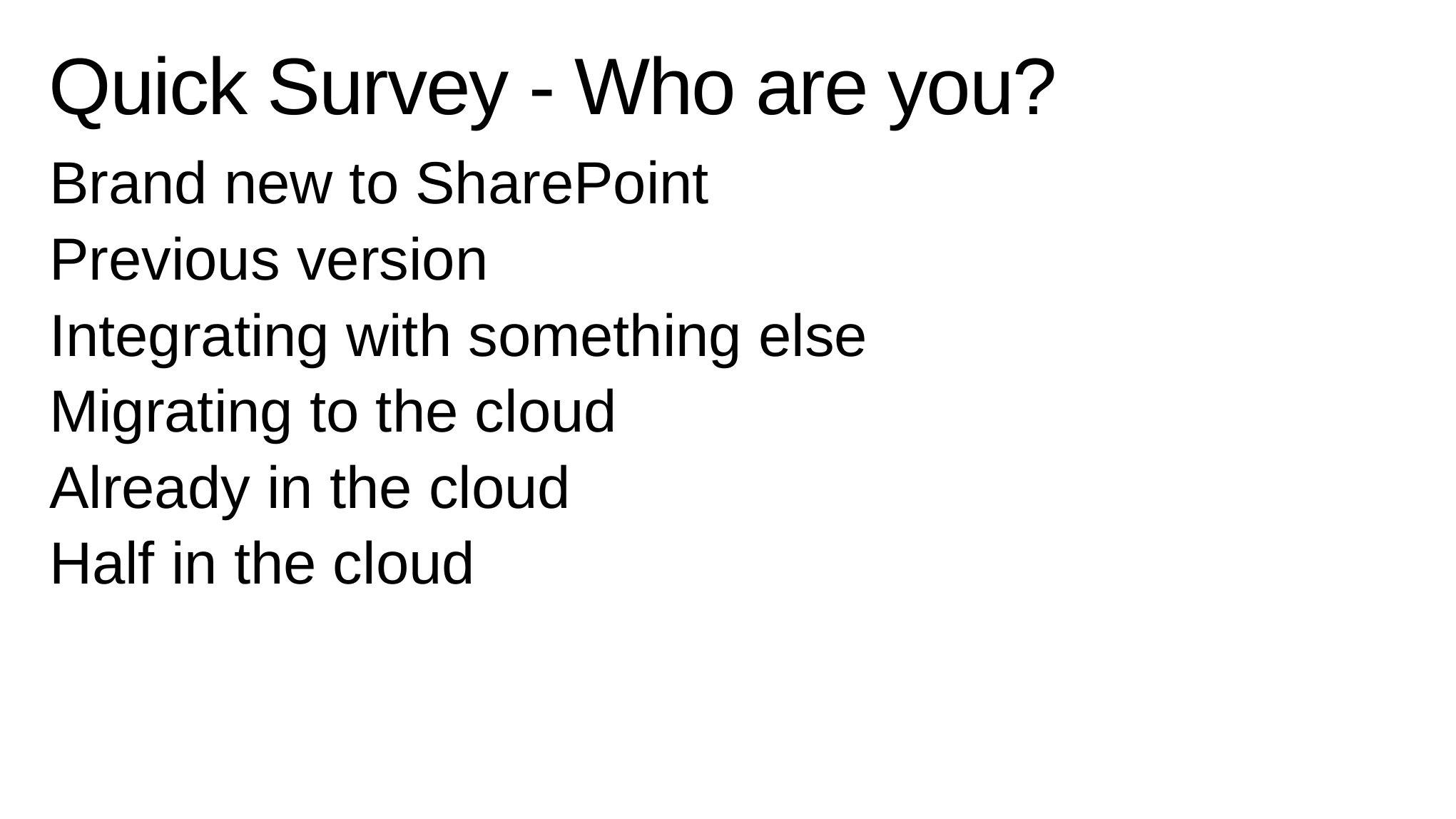

# Quick Survey - Who are you?
Brand new to SharePoint
Previous version
Integrating with something else
Migrating to the cloud
Already in the cloud
Half in the cloud